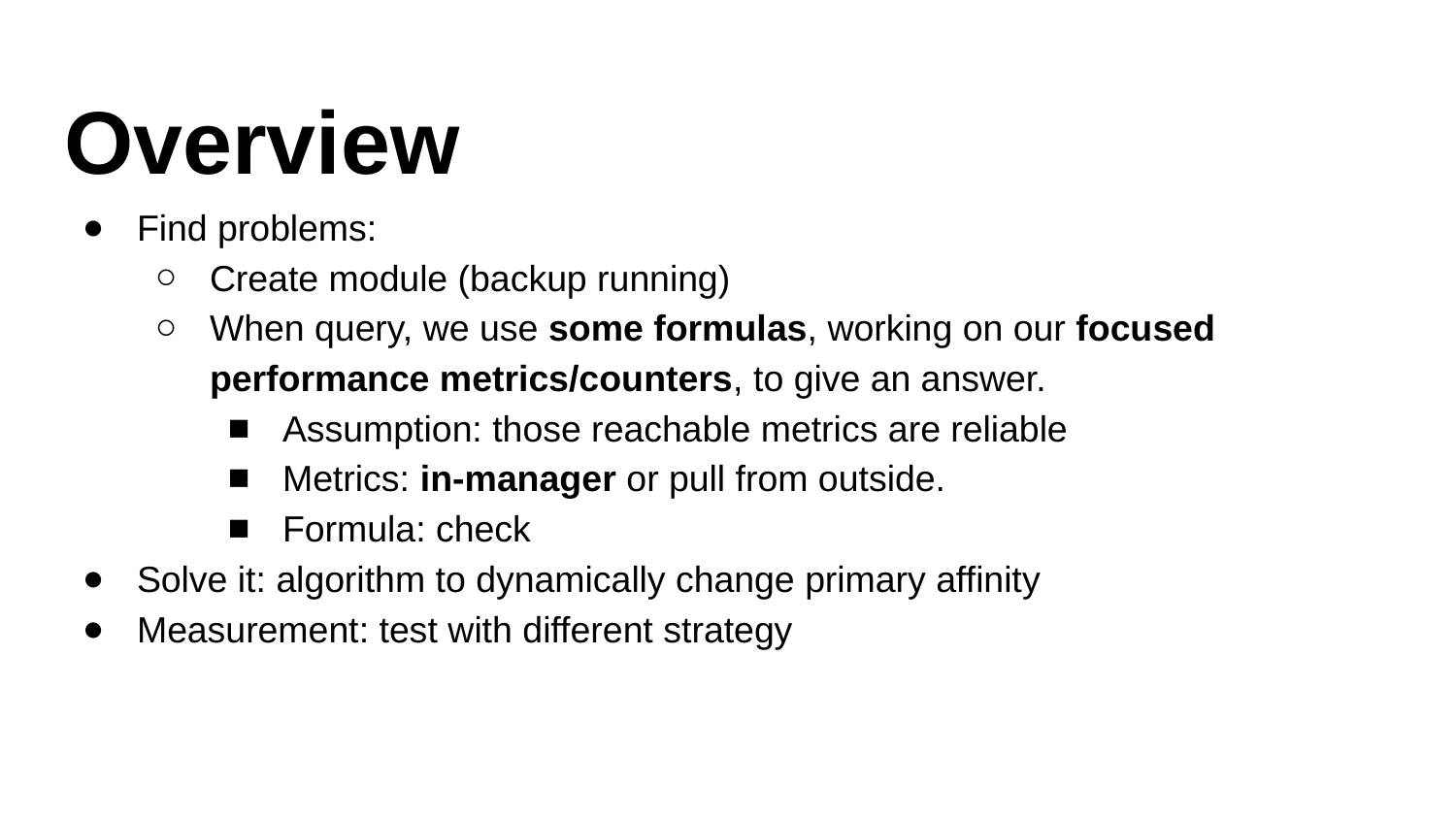

#
Overview
Find problems:
Create module (backup running)
When query, we use some formulas, working on our focused performance metrics/counters, to give an answer.
Assumption: those reachable metrics are reliable
Metrics: in-manager or pull from outside.
Formula: check
Solve it: algorithm to dynamically change primary affinity
Measurement: test with different strategy